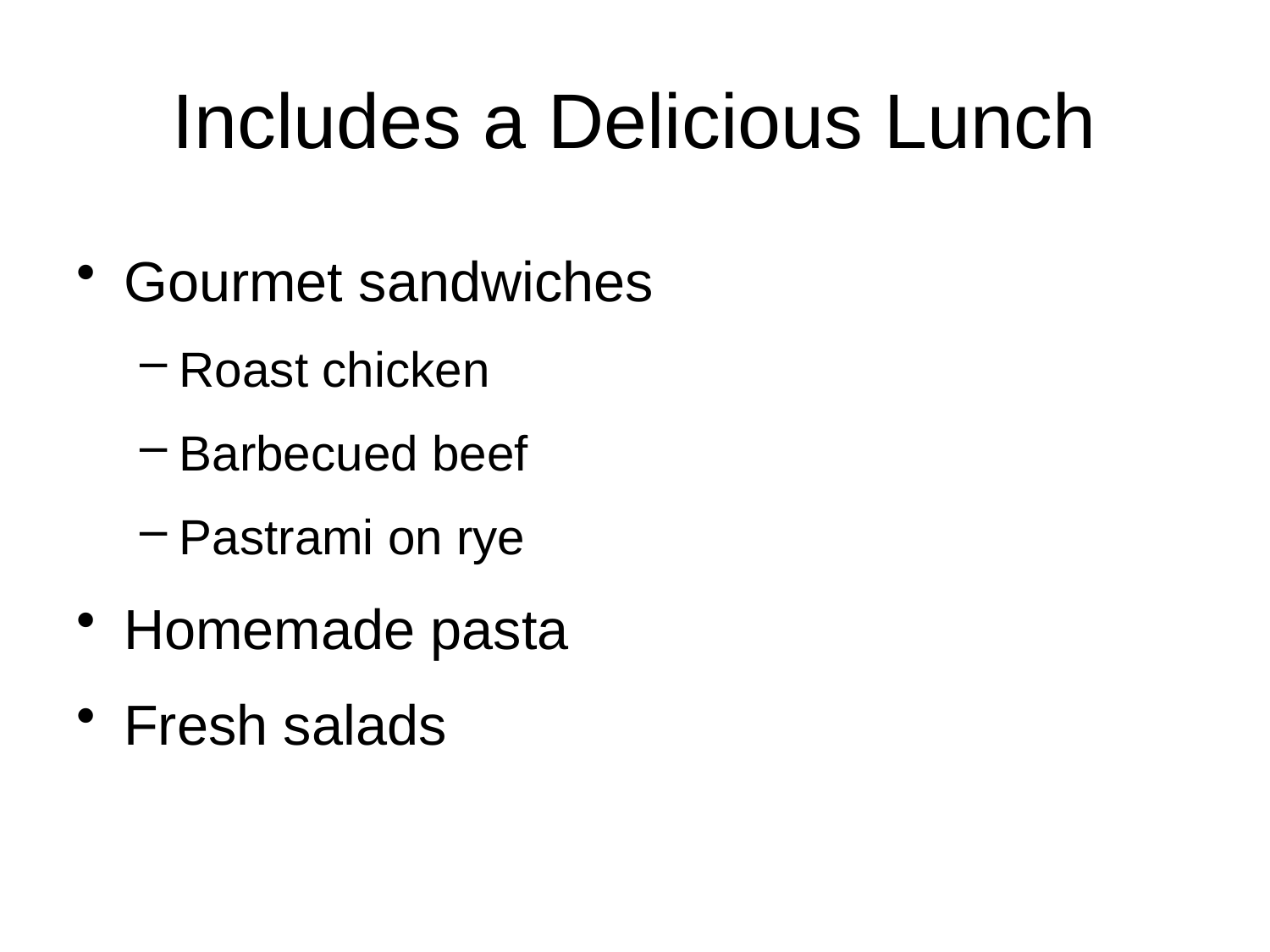

# Includes a Delicious Lunch
Gourmet sandwiches
Roast chicken
Barbecued beef
Pastrami on rye
Homemade pasta
Fresh salads